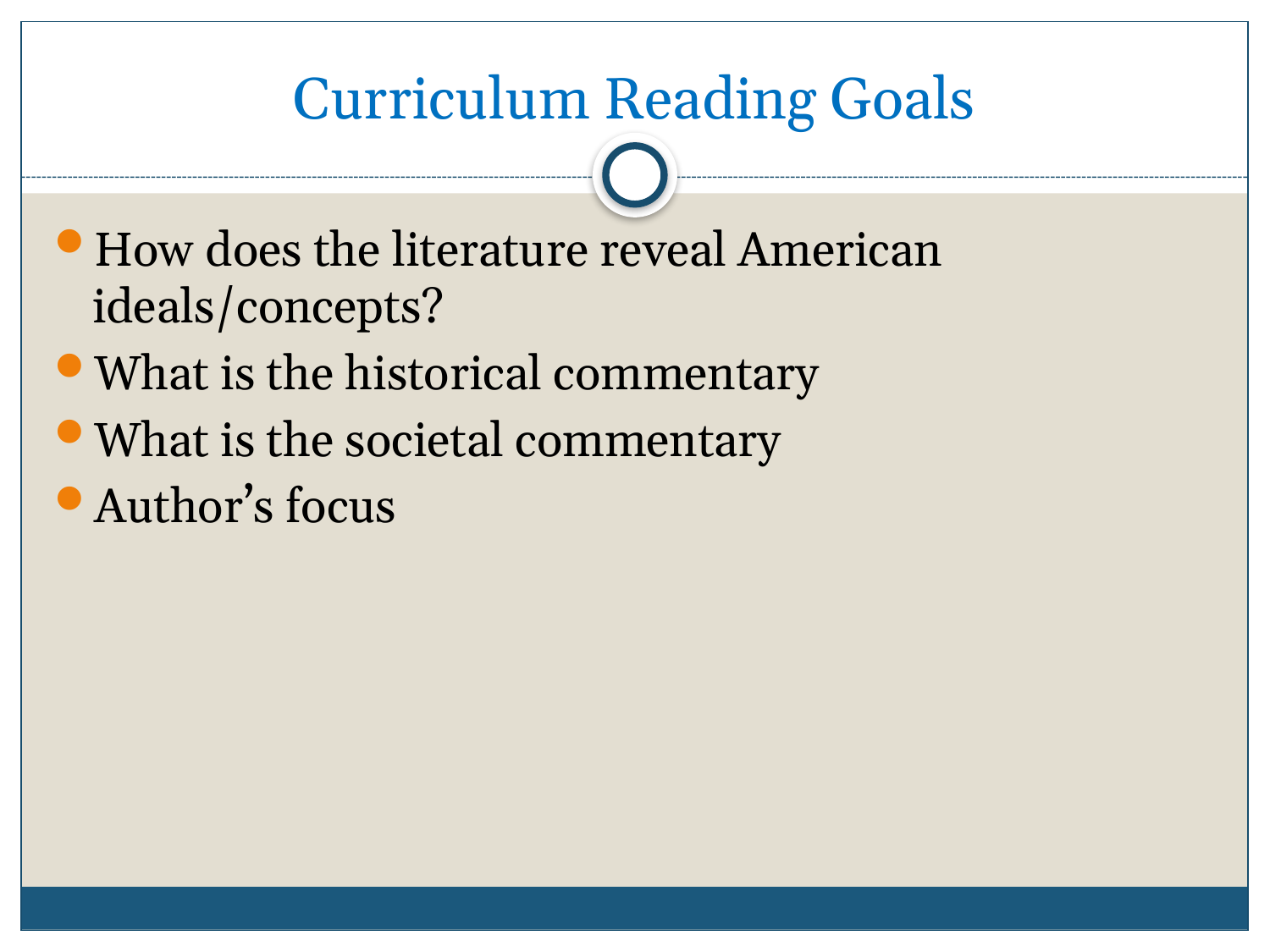

# Curriculum Reading Goals
How does the literature reveal American ideals/concepts?
What is the historical commentary
What is the societal commentary
Author’s focus